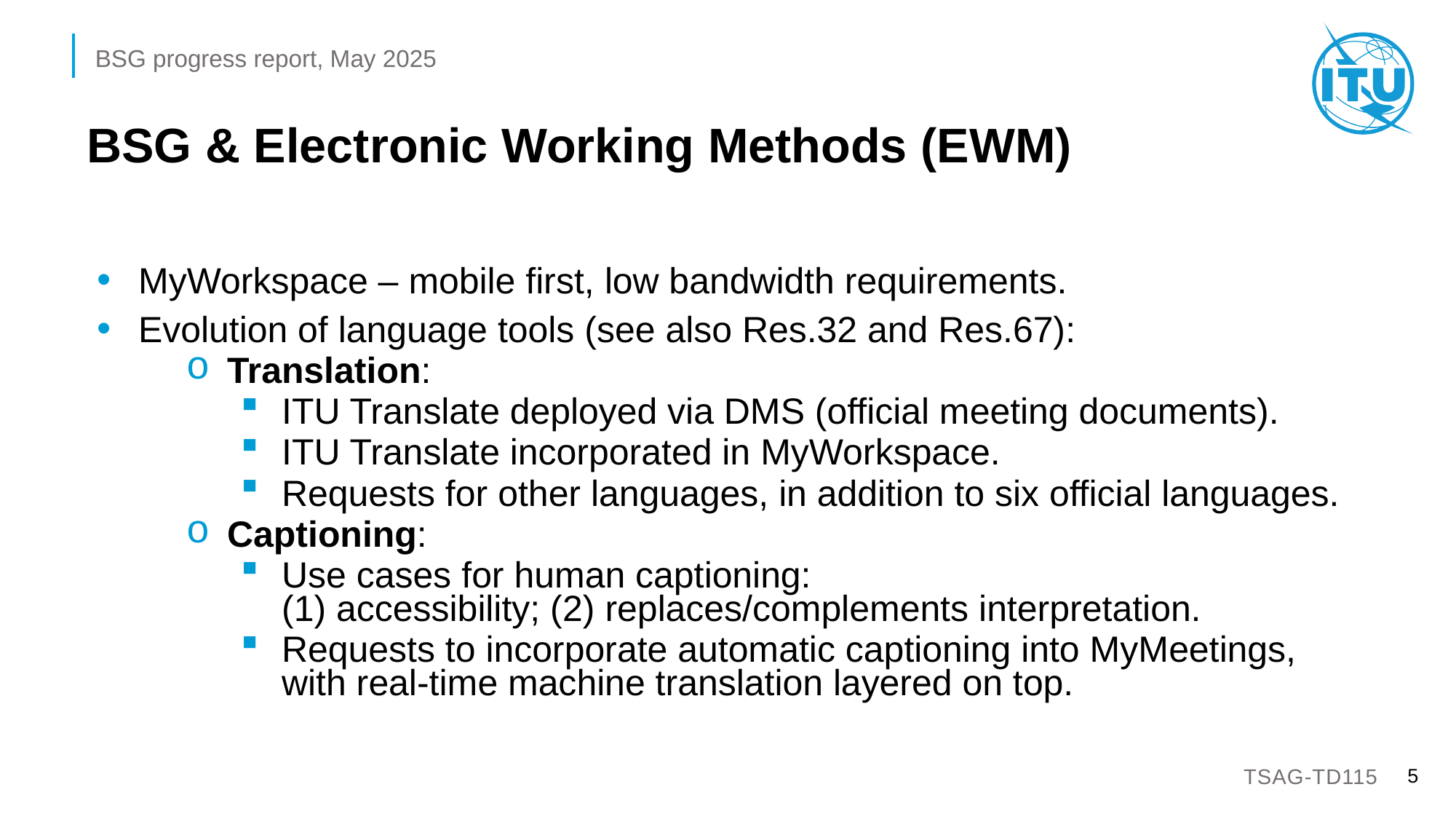

# BSG & Electronic Working Methods (EWM)
MyWorkspace – mobile first, low bandwidth requirements.
Evolution of language tools (see also Res.32 and Res.67):
Translation:
ITU Translate deployed via DMS (official meeting documents).
ITU Translate incorporated in MyWorkspace.
Requests for other languages, in addition to six official languages.
Captioning:
Use cases for human captioning:
(1) accessibility; (2) replaces/complements interpretation.
Requests to incorporate automatic captioning into MyMeetings,
with real-time machine translation layered on top.